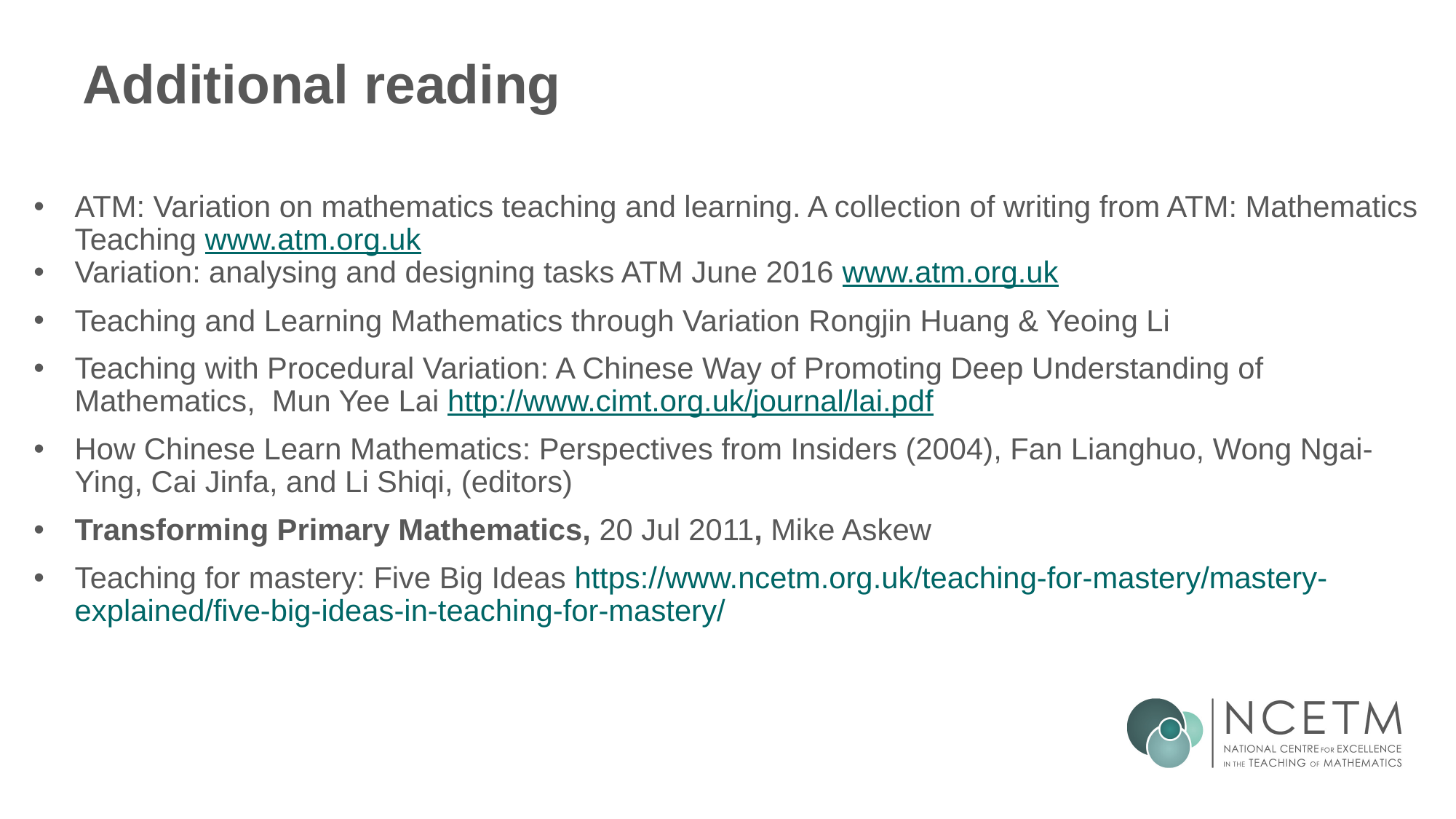

# Additional reading
ATM: Variation on mathematics teaching and learning. A collection of writing from ATM: Mathematics Teaching www.atm.org.uk
Variation: analysing and designing tasks ATM June 2016 www.atm.org.uk
Teaching and Learning Mathematics through Variation Rongjin Huang & Yeoing Li
Teaching with Procedural Variation: A Chinese Way of Promoting Deep Understanding of Mathematics,  Mun Yee Lai http://www.cimt.org.uk/journal/lai.pdf
How Chinese Learn Mathematics: Perspectives from Insiders (2004), Fan Lianghuo, Wong Ngai-Ying, Cai Jinfa, and Li Shiqi, (editors)
Transforming Primary Mathematics, 20 Jul 2011, Mike Askew
Teaching for mastery: Five Big Ideas https://www.ncetm.org.uk/teaching-for-mastery/mastery-explained/five-big-ideas-in-teaching-for-mastery/